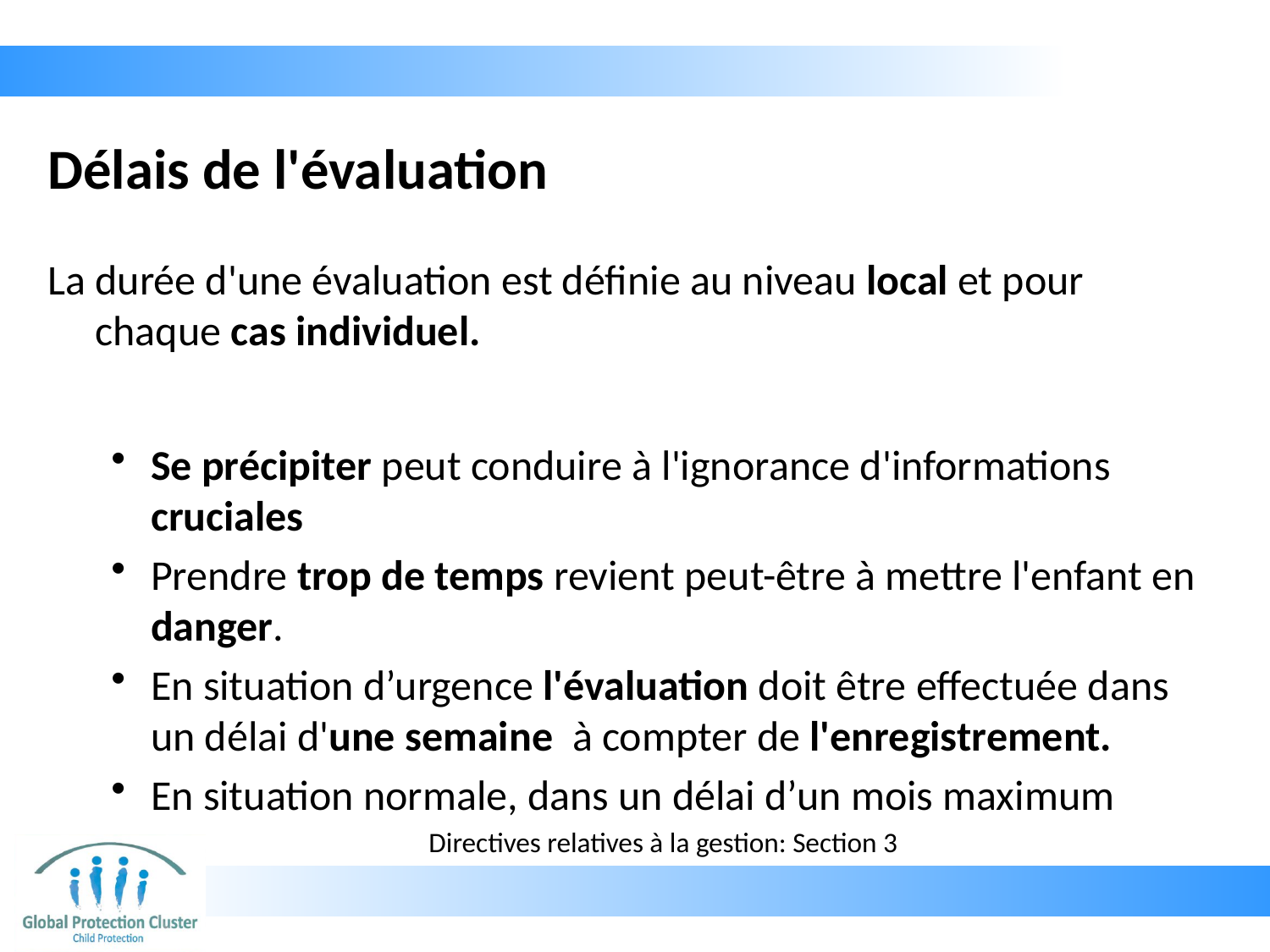

# Délais de l'évaluation
La durée d'une évaluation est définie au niveau local et pour chaque cas individuel.

Se précipiter peut conduire à l'ignorance d'informations cruciales
Prendre trop de temps revient peut-être à mettre l'enfant en danger.
En situation d’urgence l'évaluation doit être effectuée dans un délai d'une semaine  à compter de l'enregistrement.
En situation normale, dans un délai d’un mois maximum
Directives relatives à la gestion: Section 3